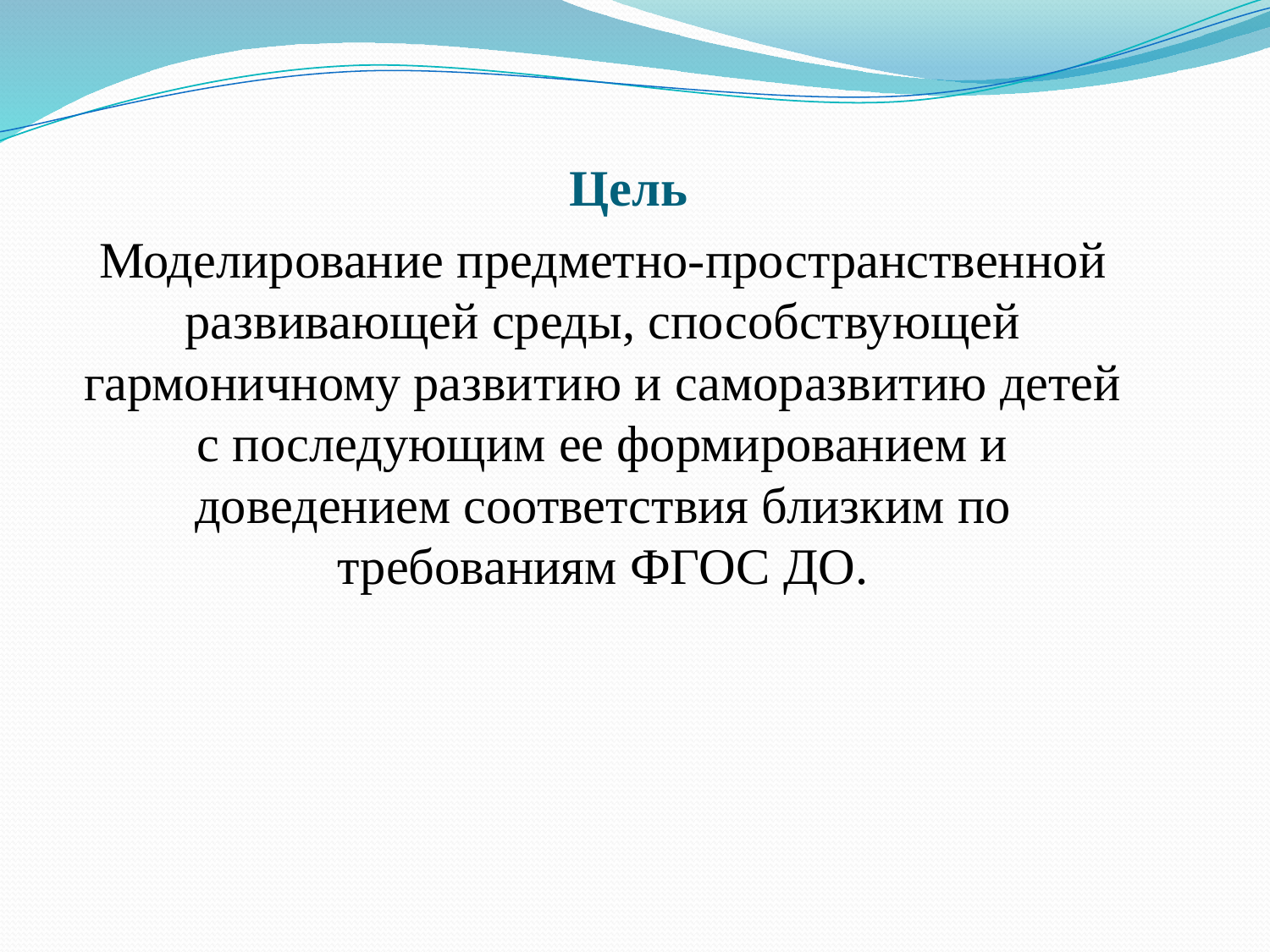

# Цель
Моделирование предметно-пространственной развивающей среды, способствующей гармоничному развитию и саморазвитию детей с последующим ее формированием и доведением соответствия близким по требованиям ФГОС ДО.